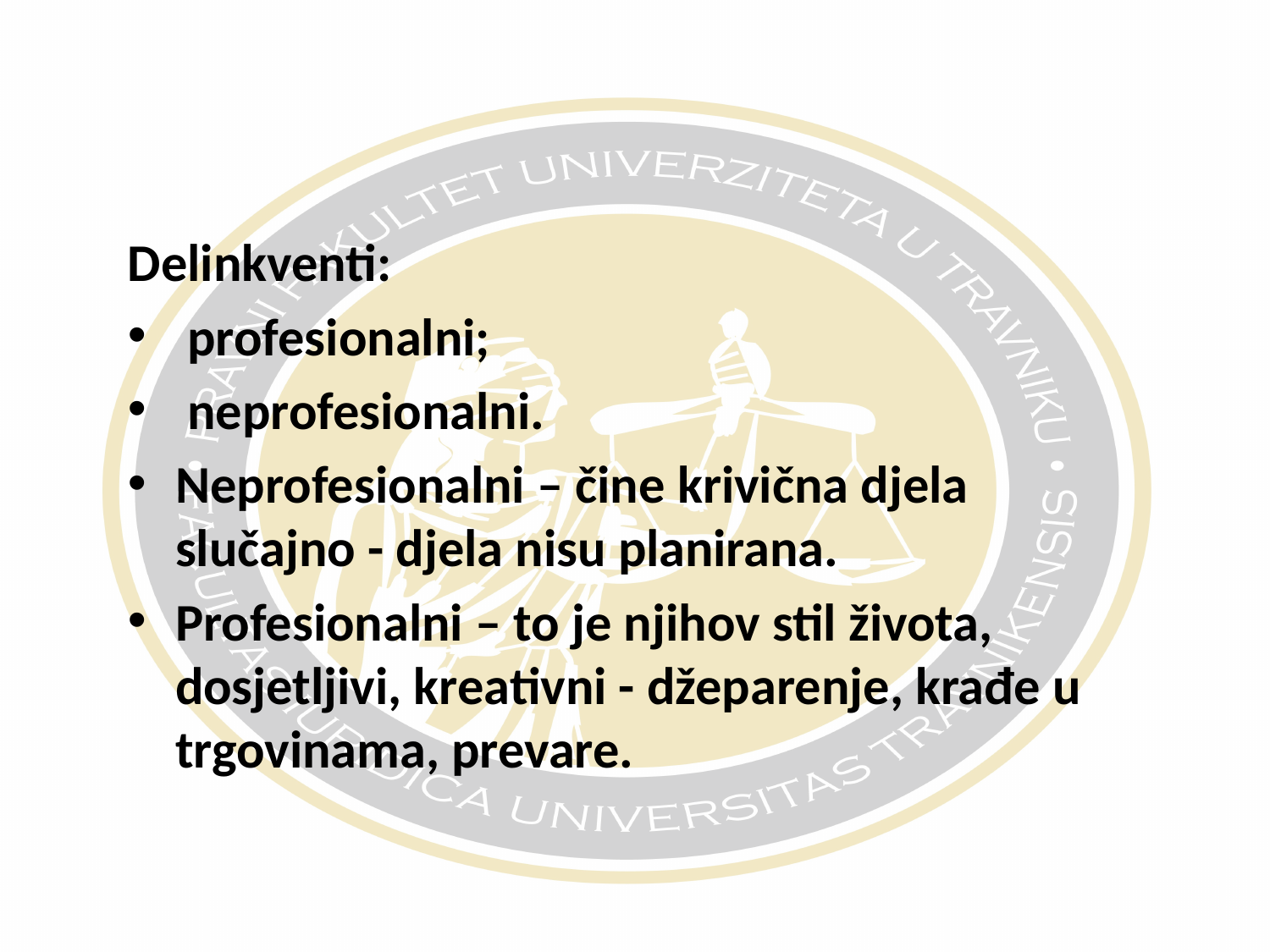

#
Delinkventi:
 profesionalni;
 neprofesionalni.
Neprofesionalni – čine krivična djela slučajno - djela nisu planirana.
Profesionalni – to je njihov stil života, dosjetljivi, kreativni - džeparenje, krađe u trgovinama, prevare.